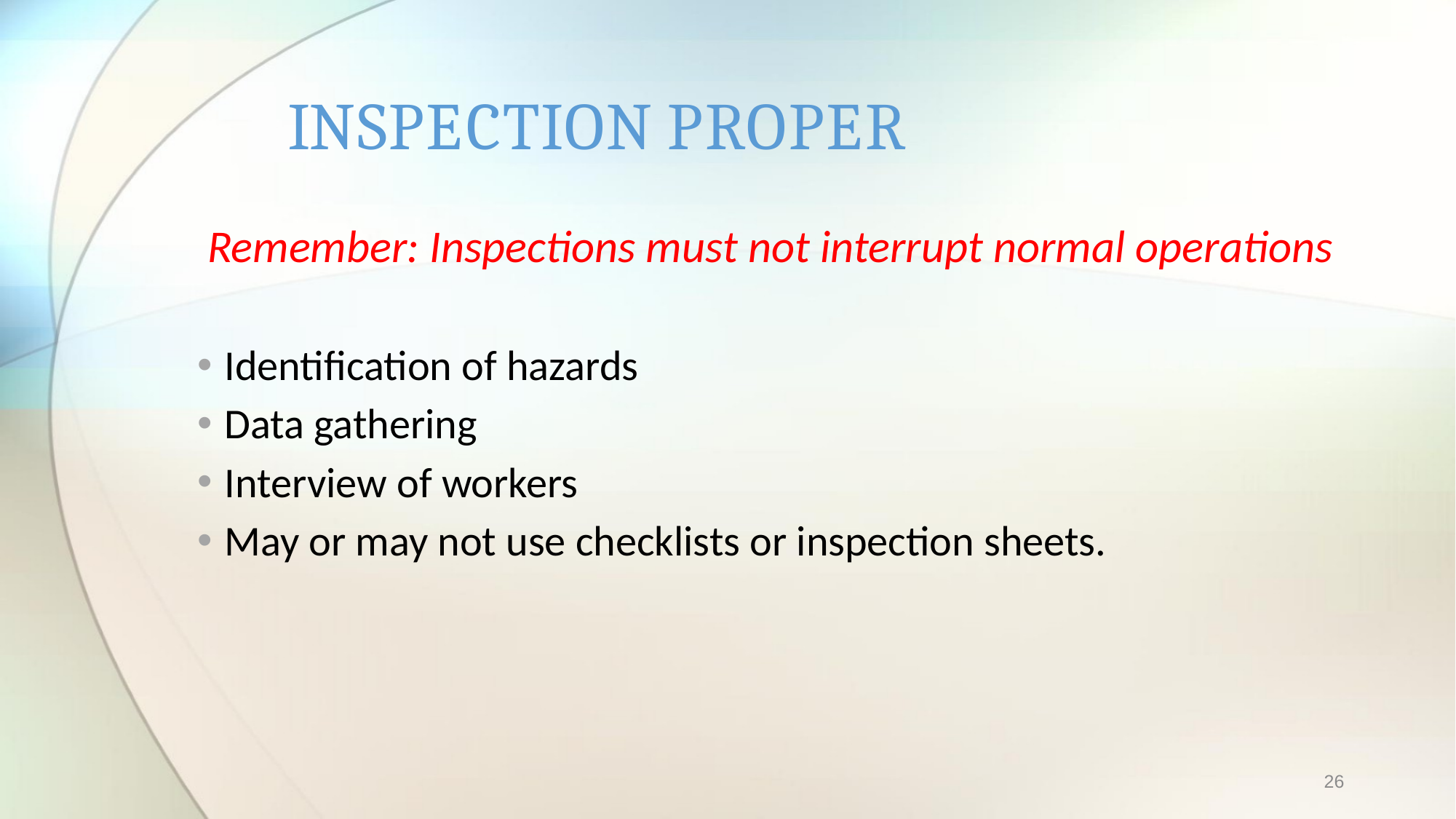

# INSPECTION PROPER
Remember: Inspections must not interrupt normal operations

Identification of hazards
Data gathering
Interview of workers
May or may not use checklists or inspection sheets.

26